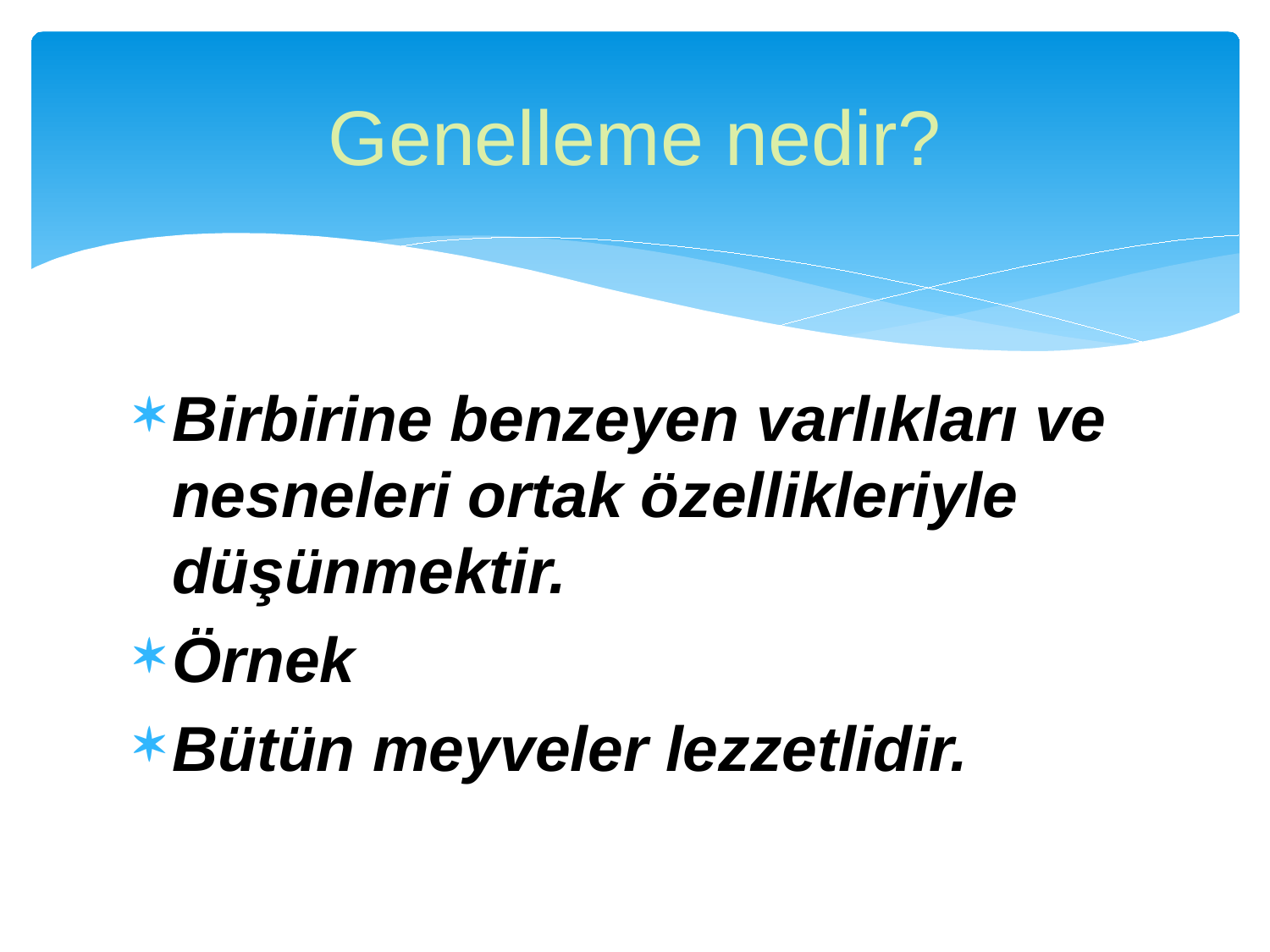

# Genelleme nedir?
Birbirine benzeyen varlıkları ve nesneleri ortak özellikleriyle düşünmektir.
Örnek
Bütün meyveler lezzetlidir.